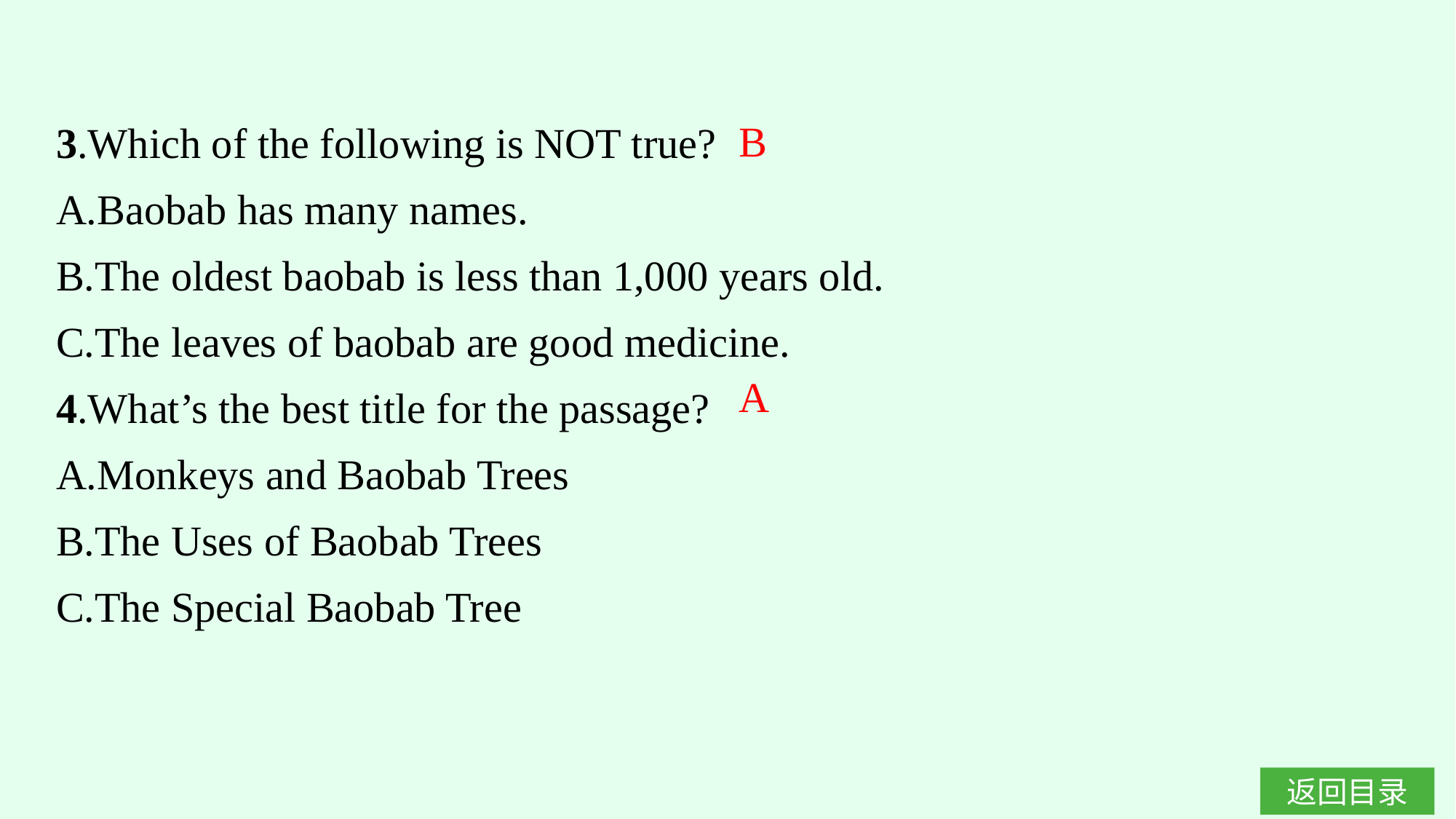

3.Which of the following is NOT true?
A.Baobab has many names.
B.The oldest baobab is less than 1,000 years old.
C.The leaves of baobab are good medicine.
4.What’s the best title for the passage?
A.Monkeys and Baobab Trees
B.The Uses of Baobab Trees
C.The Special Baobab Tree
B
A